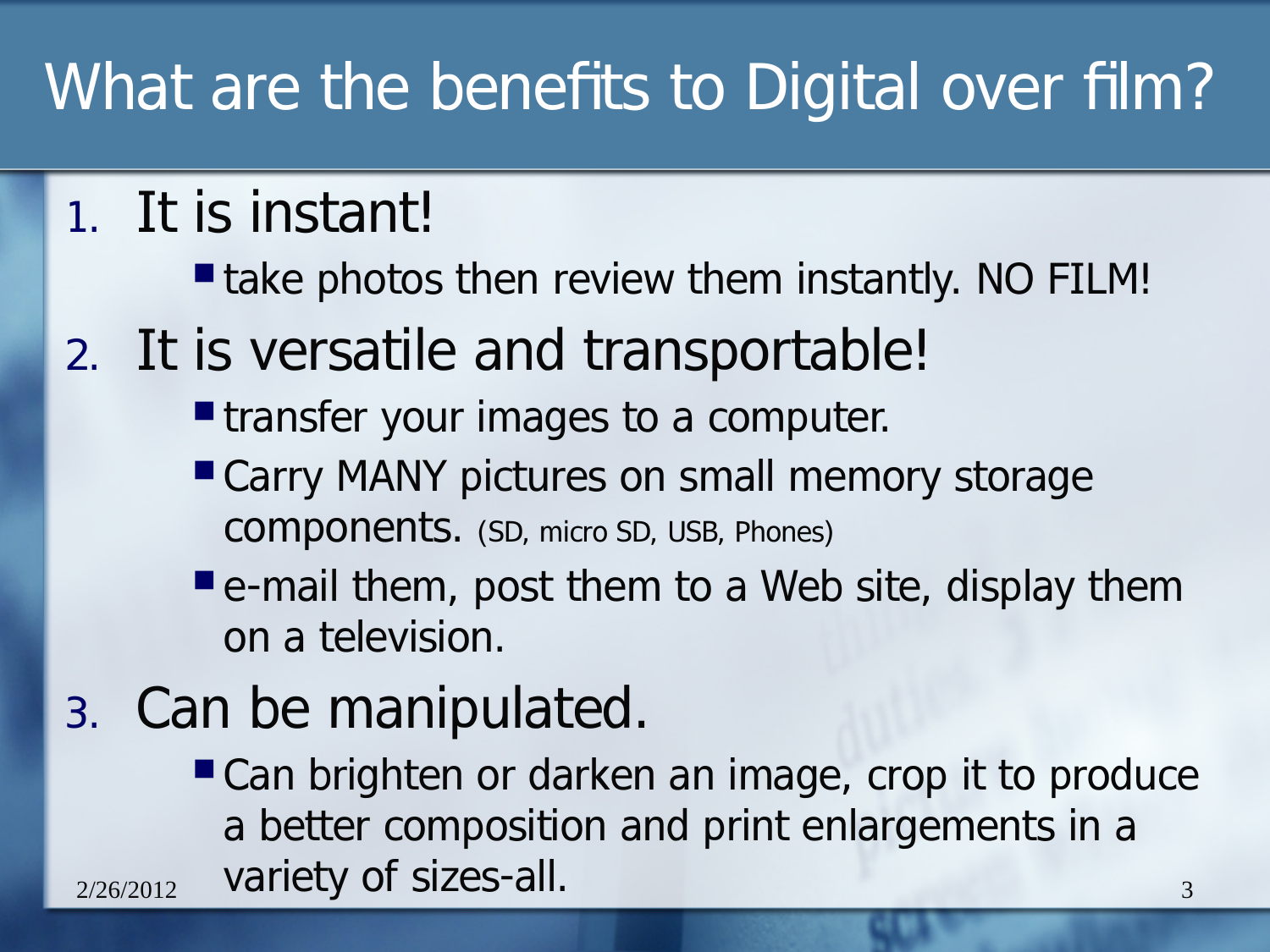

# What are the benefits to Digital over film?
It is instant!
take photos then review them instantly. NO FILM!
It is versatile and transportable!
transfer your images to a computer.
Carry MANY pictures on small memory storage components. (SD, micro SD, USB, Phones)
e-mail them, post them to a Web site, display them on a television.
Can be manipulated.
Can brighten or darken an image, crop it to produce a better composition and print enlargements in a variety of sizes-all.
2/26/2012
3